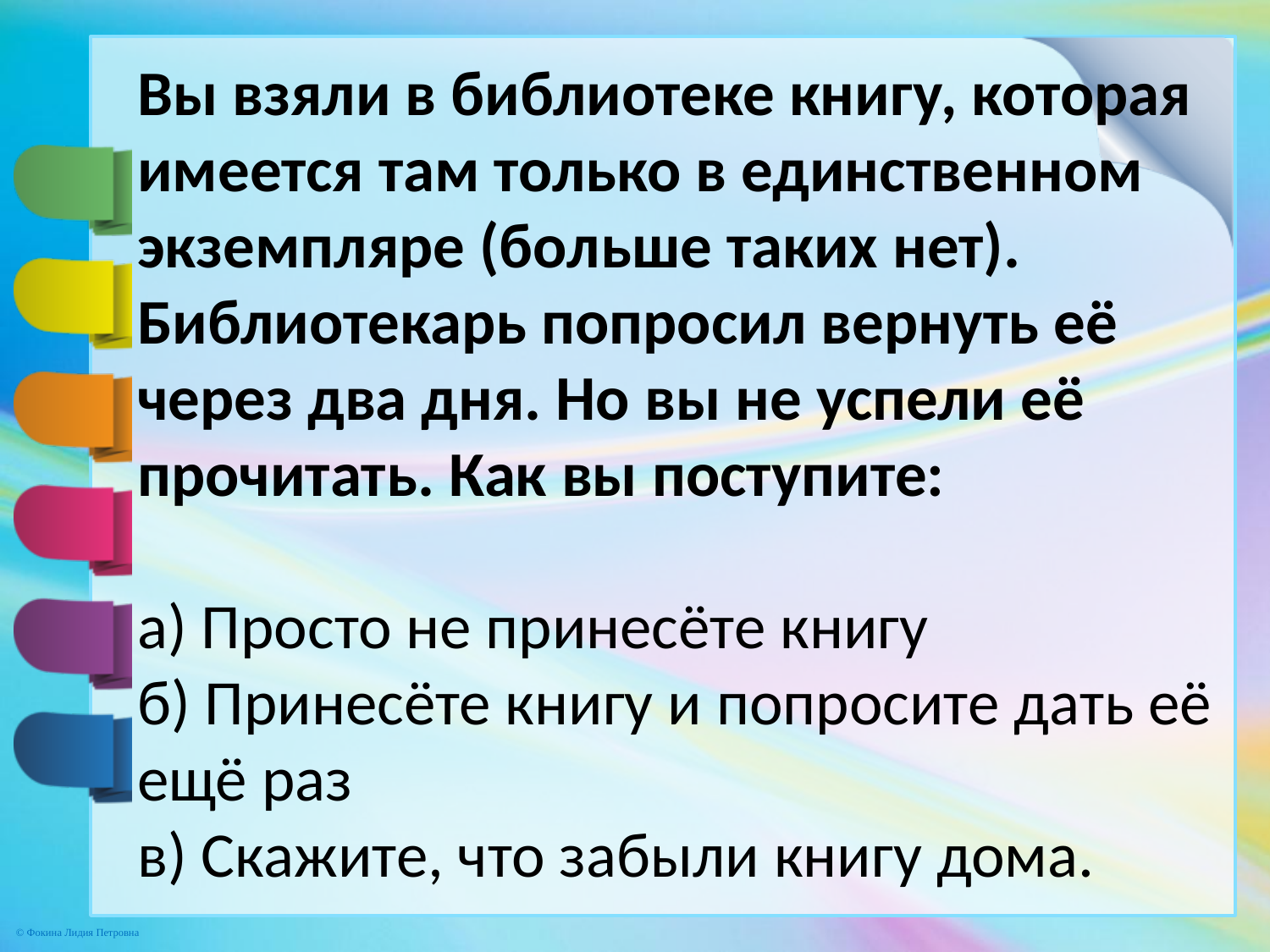

Вы взяли в библиотеке книгу, которая имеется там только в единственном экземпляре (больше таких нет). Библиотекарь попросил вернуть её через два дня. Но вы не успели её прочитать. Как вы поступите:

а) Просто не принесёте книгу
б) Принесёте книгу и попросите дать её ещё раз
в) Скажите, что забыли книгу дома.